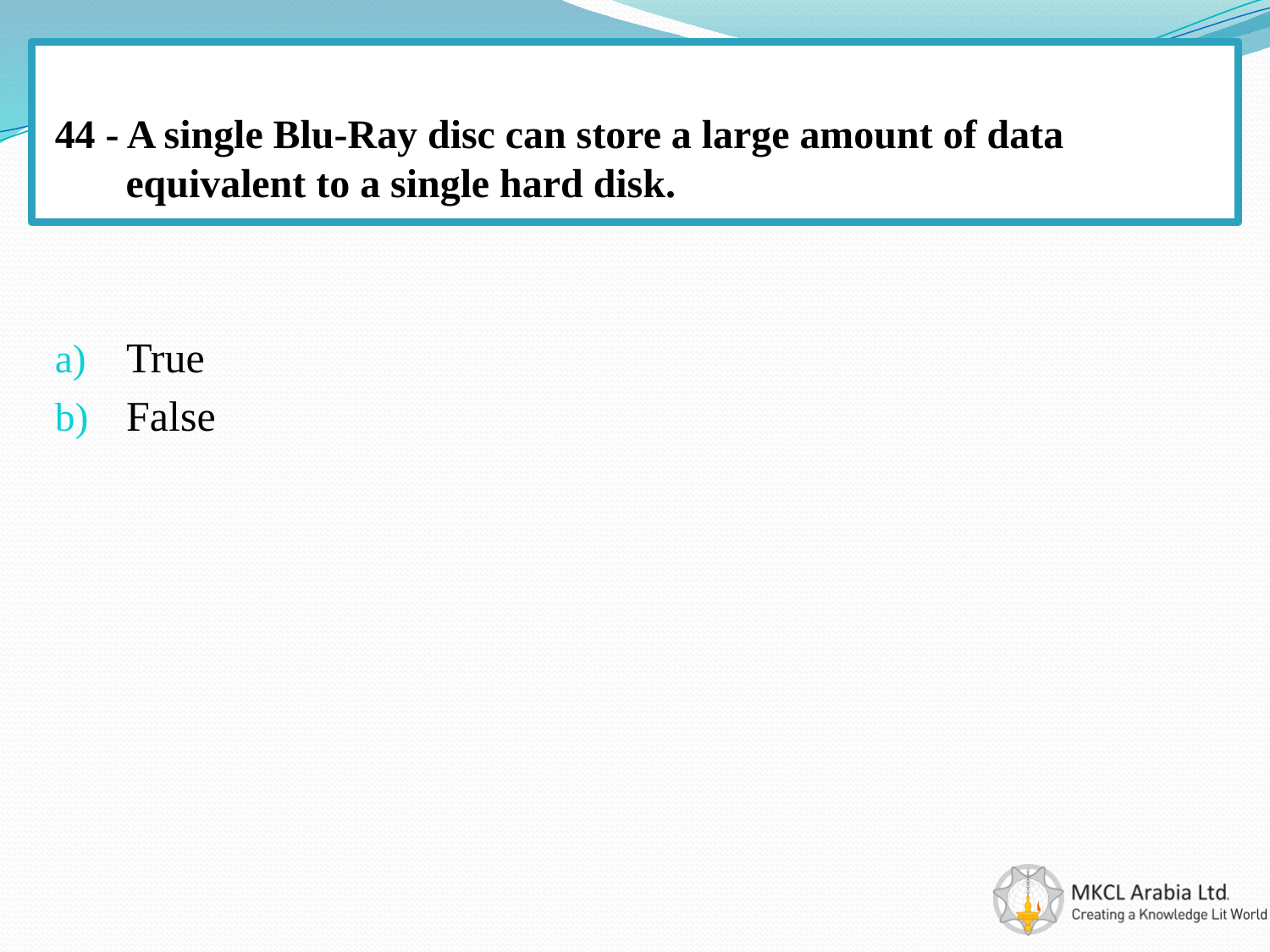

# 44 - A single Blu-Ray disc can store a large amount of data equivalent to a single hard disk.

True
False